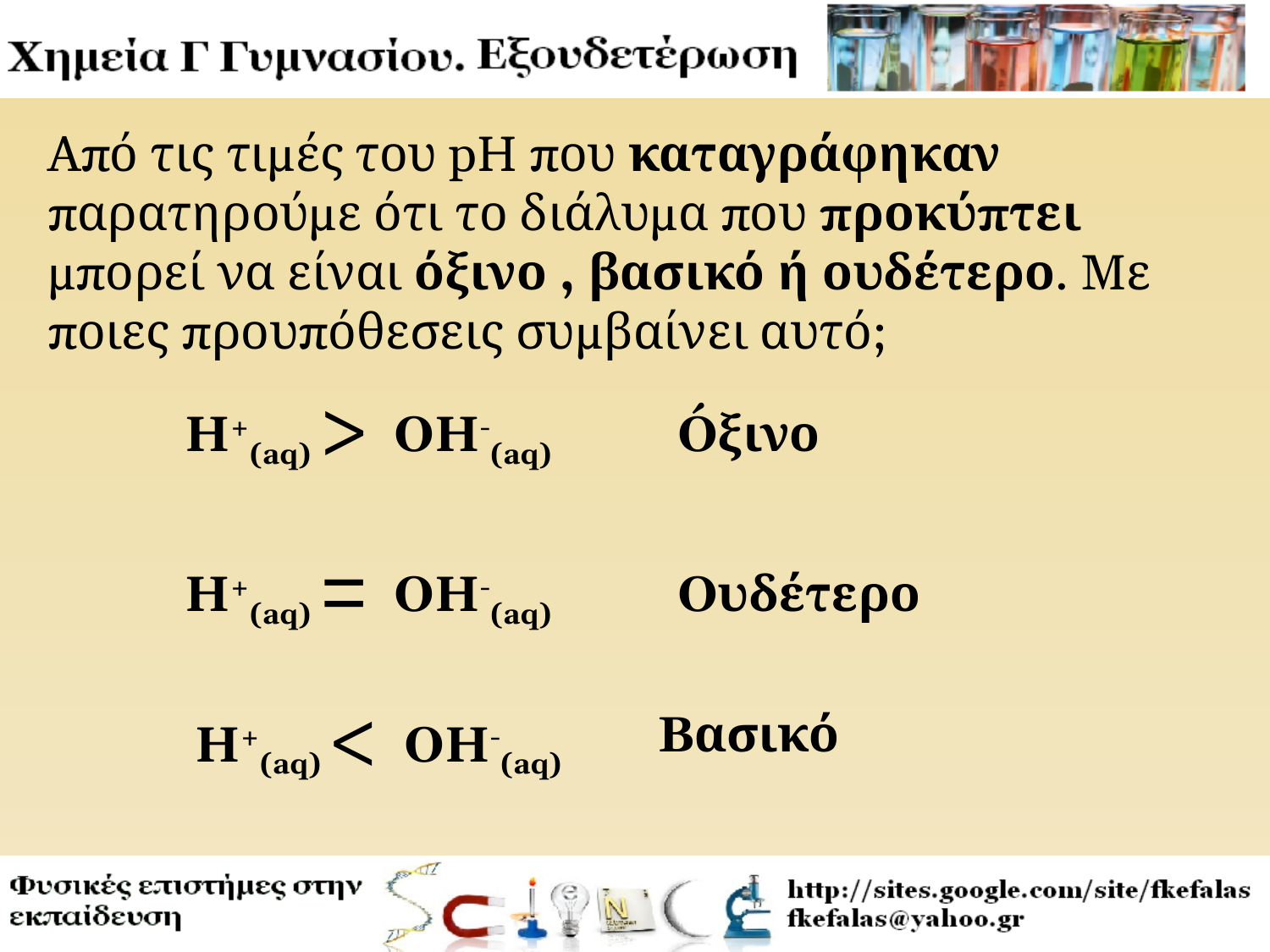

Από τις τιμές του pH που καταγράφηκαν  παρατηρούμε ότι το διάλυμα που προκύπτει μπορεί να είναι όξινο , βασικό ή ουδέτερο. Με ποιες προυπόθεσεις συμβαίνει αυτό;
>
H+(aq)
OH-(aq)
Όξινο
=
H+(aq)
OH-(aq)
Ουδέτερο
<
H+(aq)
OH-(aq)
Βασικό